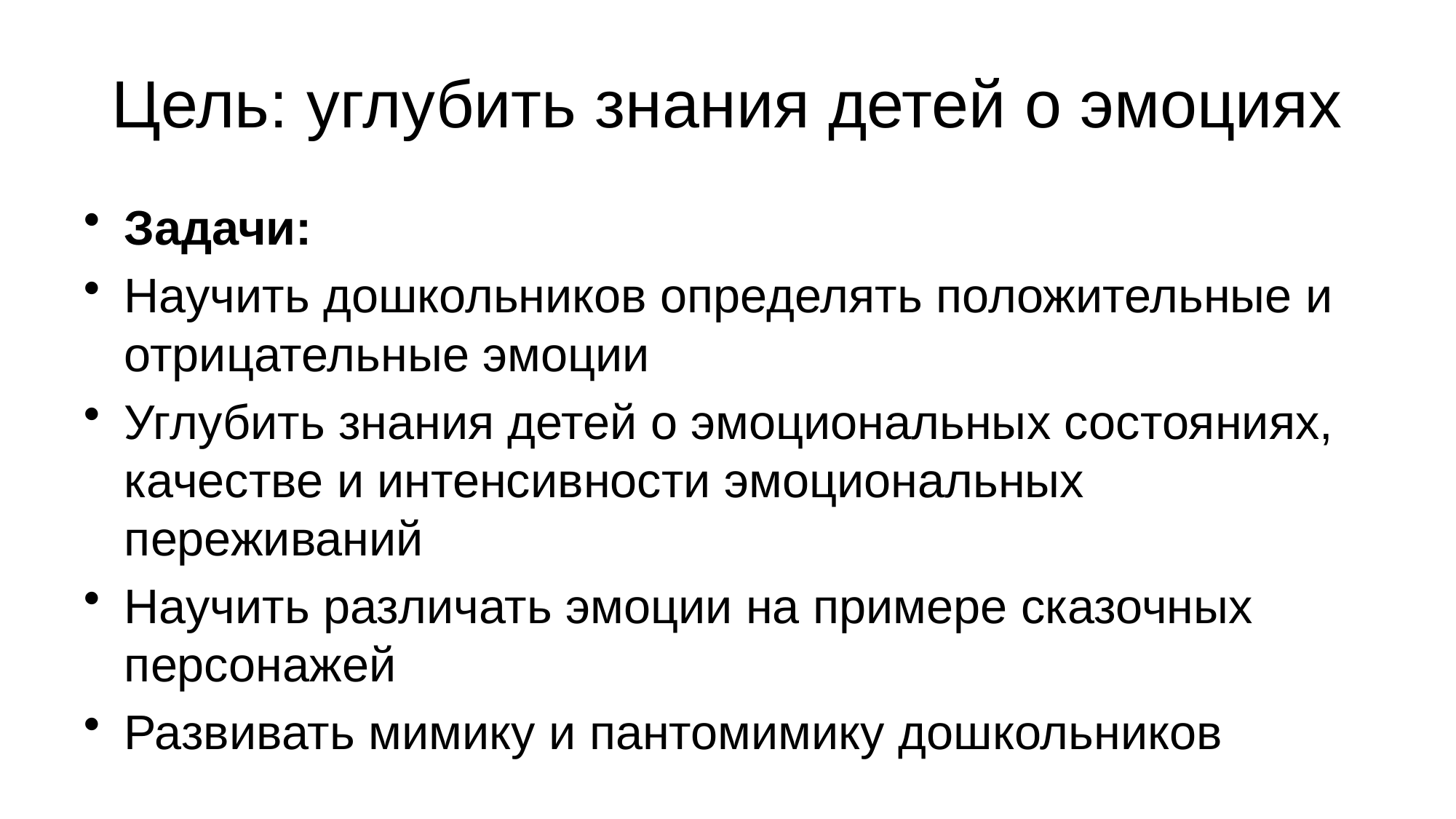

# Цель: углубить знания детей о эмоциях
Задачи:
Научить дошкольников определять положительные и отрицательные эмоции
Углубить знания детей о эмоциональных состояниях, качестве и интенсивности эмоциональных переживаний
Научить различать эмоции на примере сказочных персонажей
Развивать мимику и пантомимику дошкольников